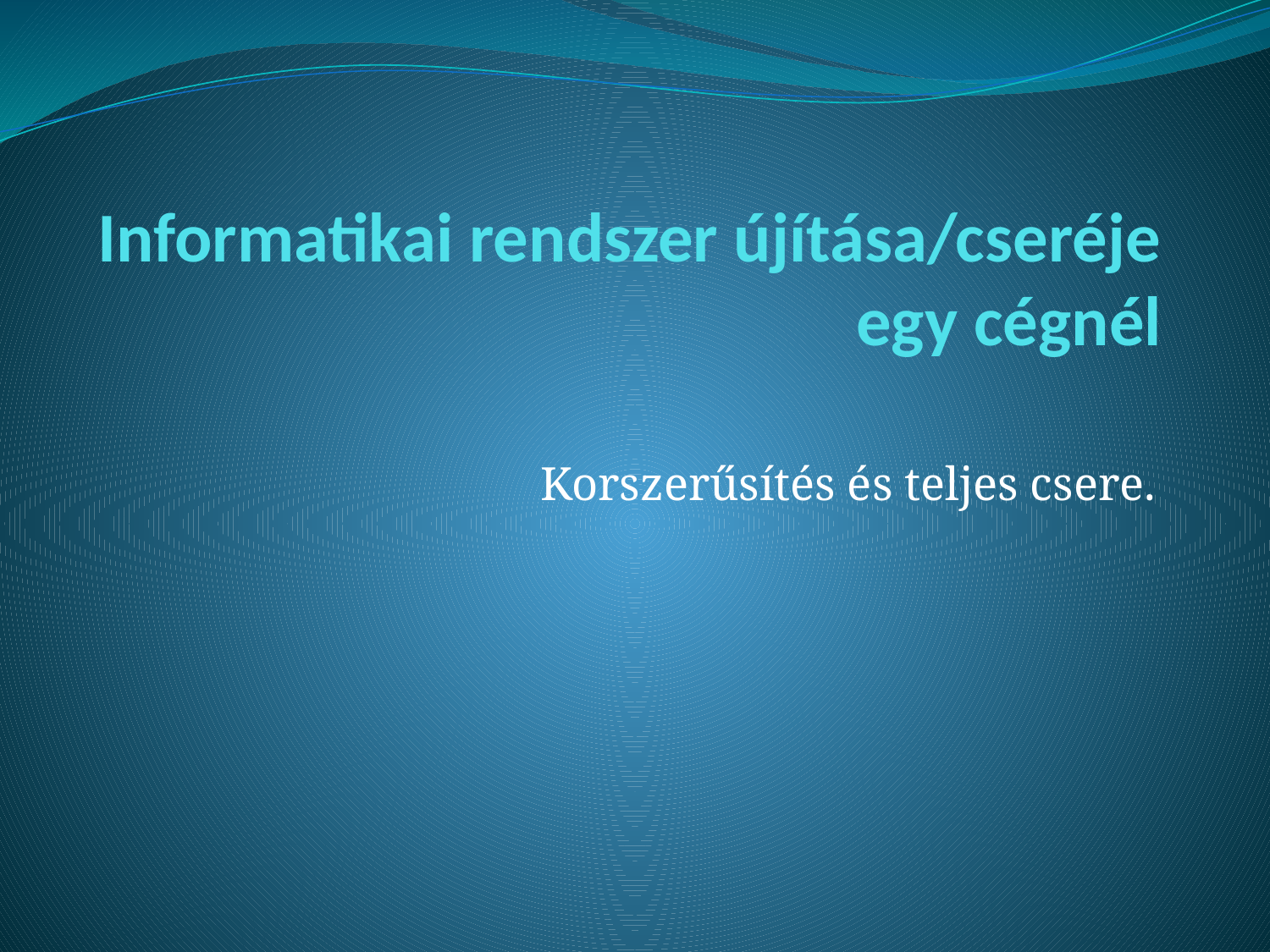

# Informatikai rendszer újítása/cseréje egy cégnél
Korszerűsítés és teljes csere.